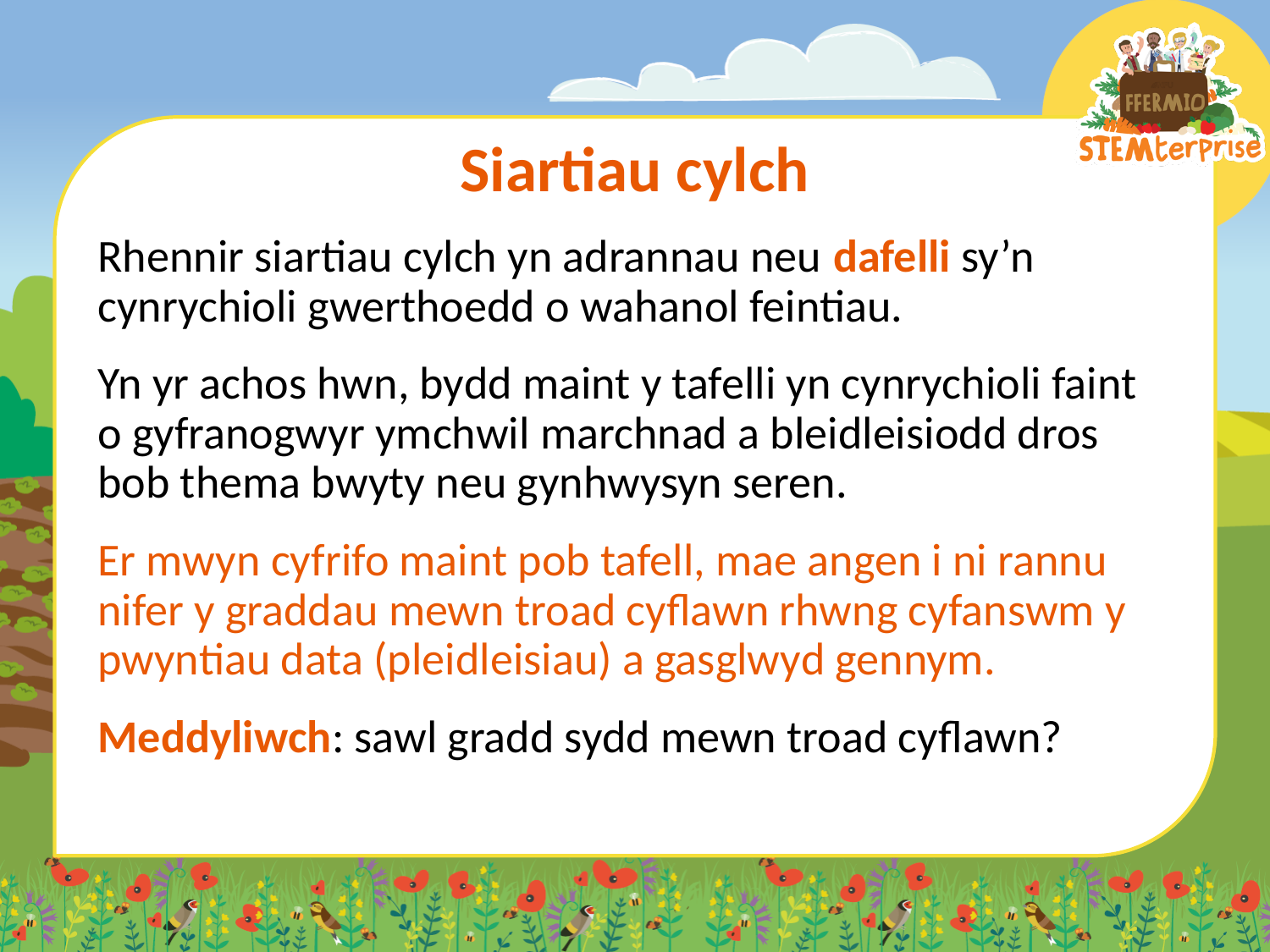

# Siartiau cylch
Rhennir siartiau cylch yn adrannau neu dafelli sy’n cynrychioli gwerthoedd o wahanol feintiau.
Yn yr achos hwn, bydd maint y tafelli yn cynrychioli faint o gyfranogwyr ymchwil marchnad a bleidleisiodd dros bob thema bwyty neu gynhwysyn seren.
Er mwyn cyfrifo maint pob tafell, mae angen i ni rannu nifer y graddau mewn troad cyflawn rhwng cyfanswm y pwyntiau data (pleidleisiau) a gasglwyd gennym.
Meddyliwch: sawl gradd sydd mewn troad cyflawn?